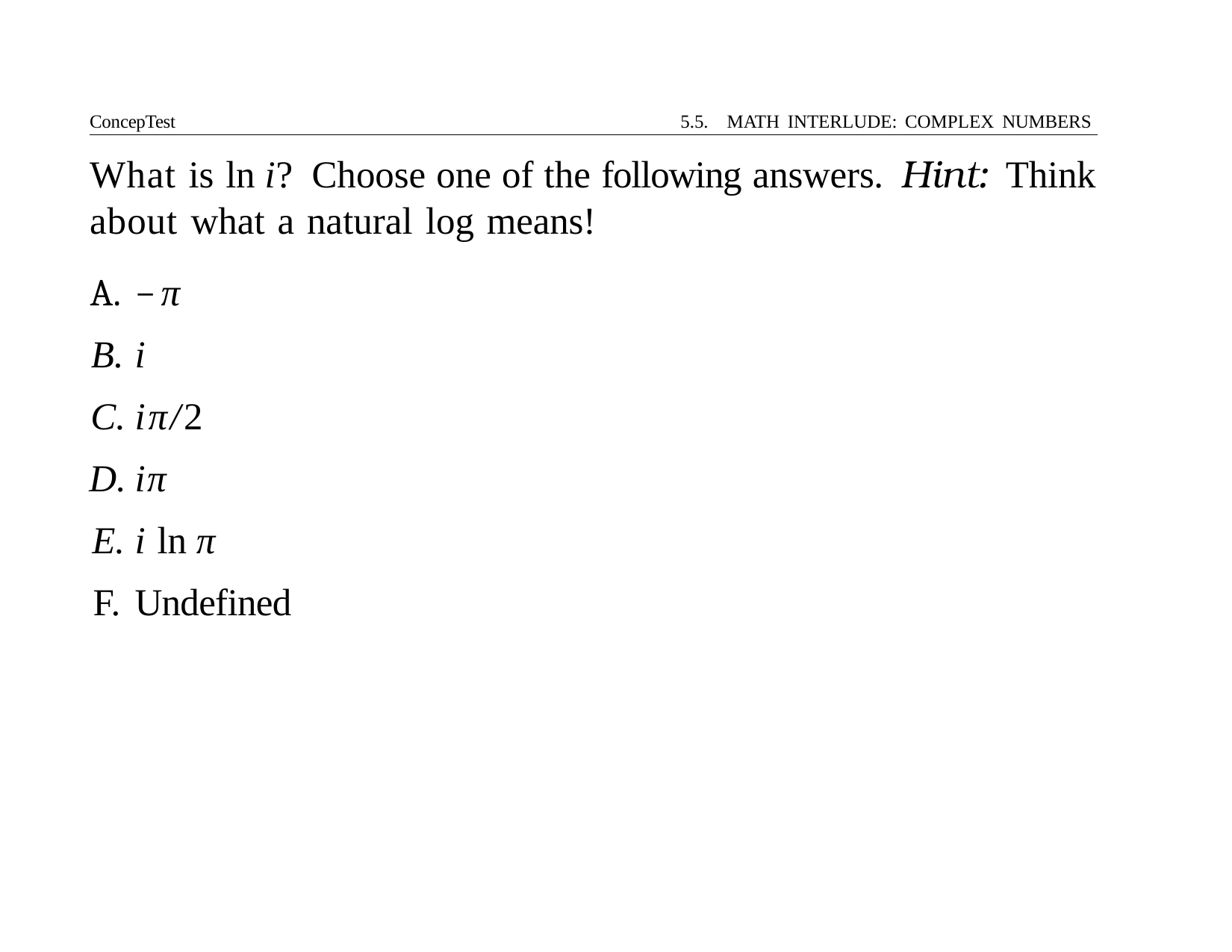

ConcepTest	5.5.  MATH INTERLUDE: COMPLEX NUMBERS

# What is ln i?	Choose one of the following answers.	Hint:	Think about what a natural log means!
−π
i
iπ/2
iπ
i ln π
Undefined